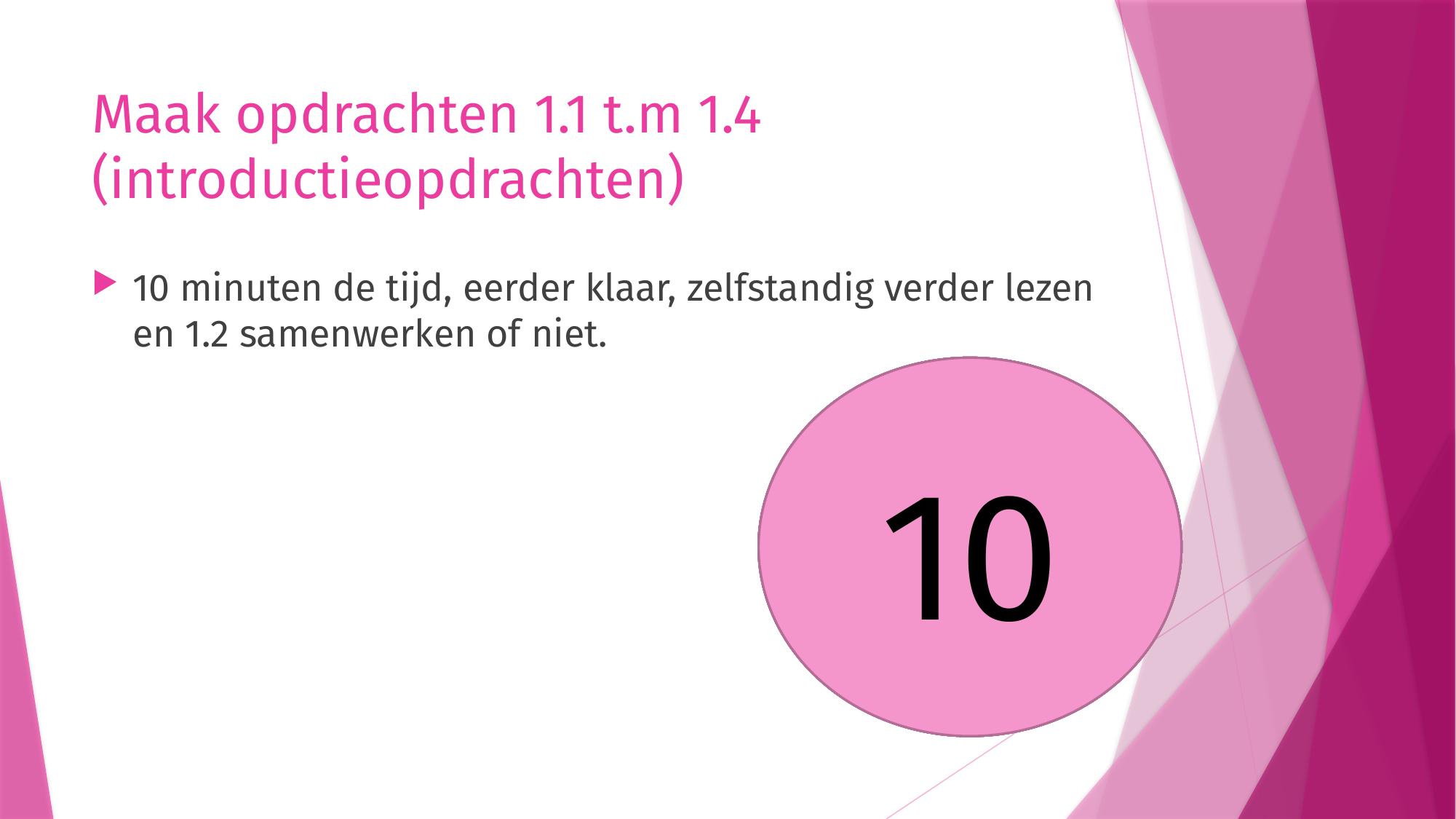

# Maak opdrachten 1.1 t.m 1.4 (introductieopdrachten)
10 minuten de tijd, eerder klaar, zelfstandig verder lezen en 1.2 samenwerken of niet.
9
10
8
5
6
7
4
3
1
2